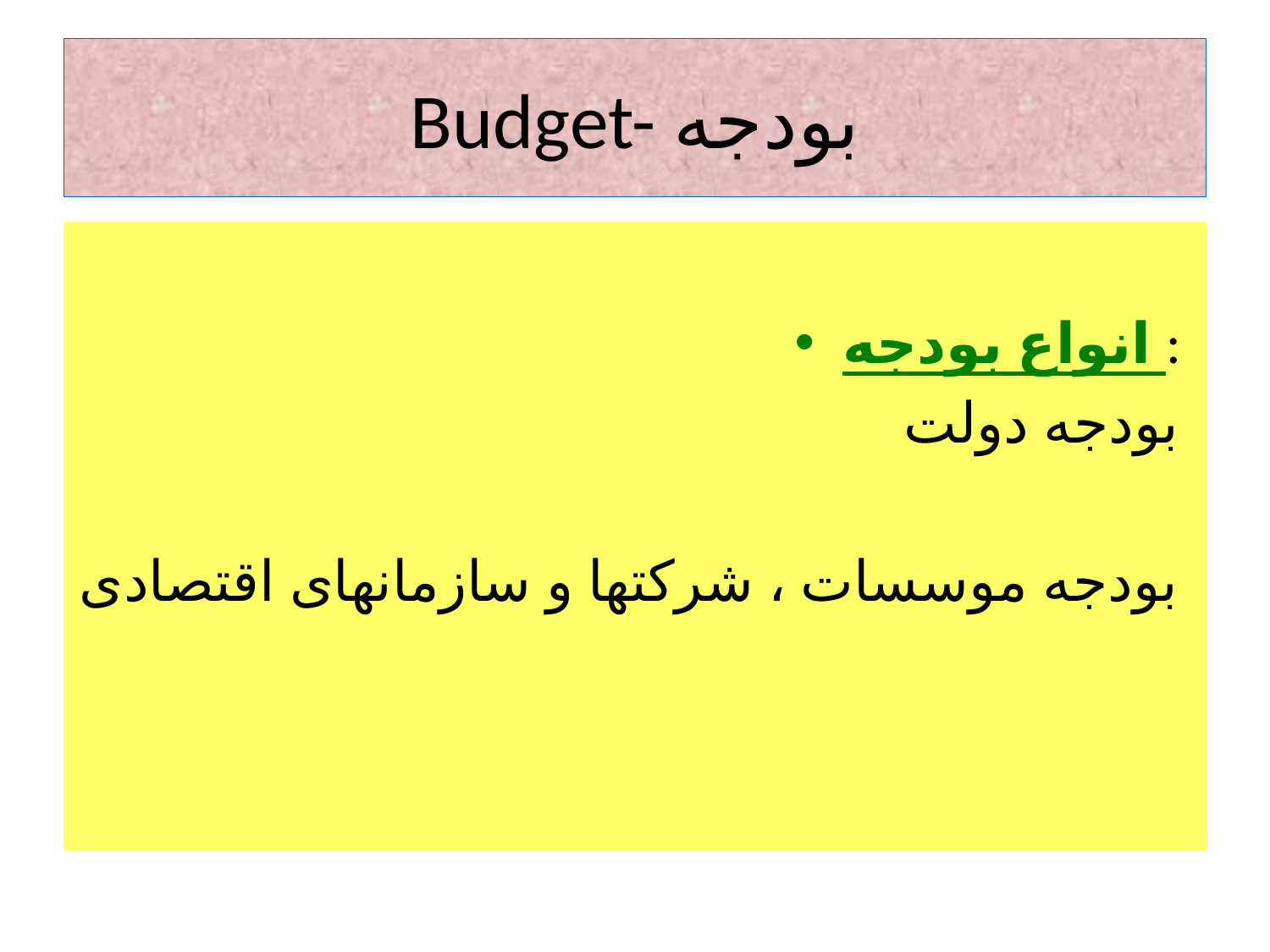

# Budget- بودجه

انواع بودجه :
بودجه دولت

بودجه موسسات ، شرکتها و سازمانهای اقتصادی